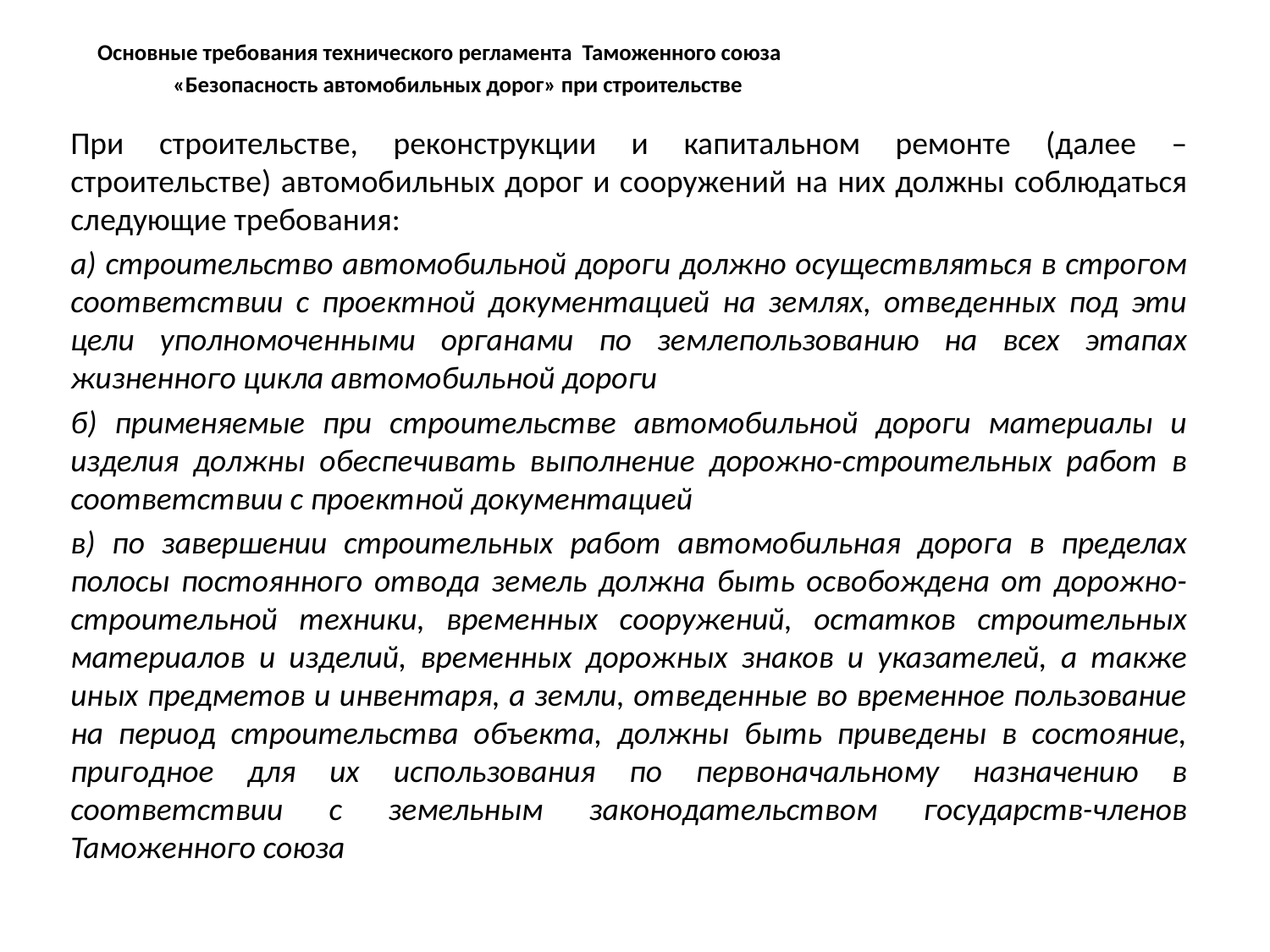

Основные требования технического регламента  Таможенного союза «Безопасность автомобильных дорог» при строительстве
При строительстве, реконструкции и капитальном ремонте (далее – строительстве) автомобильных дорог и сооружений на них должны соблюдаться следующие требования:
а) строительство автомобильной дороги должно осуществляться в строгом соответствии с проектной документацией на землях, отведенных под эти цели уполномоченными органами по землепользованию на всех этапах жизненного цикла автомобильной дороги
б) применяемые при строительстве автомобильной дороги материалы и изделия должны обеспечивать выполнение дорожно-строительных работ в соответствии с проектной документацией
в) по завершении строительных работ автомобильная дорога в пределах полосы постоянного отвода земель должна быть освобождена от дорожно-строительной техники, временных сооружений, остатков строительных материалов и изделий, временных дорожных знаков и указателей, а также иных предметов и инвентаря, а земли, отведенные во временное пользование на период строительства объекта, должны быть приведены в состояние, пригодное для их использования по первоначальному назначению в соответствии с земельным законодательством государств-членов Таможенного союза